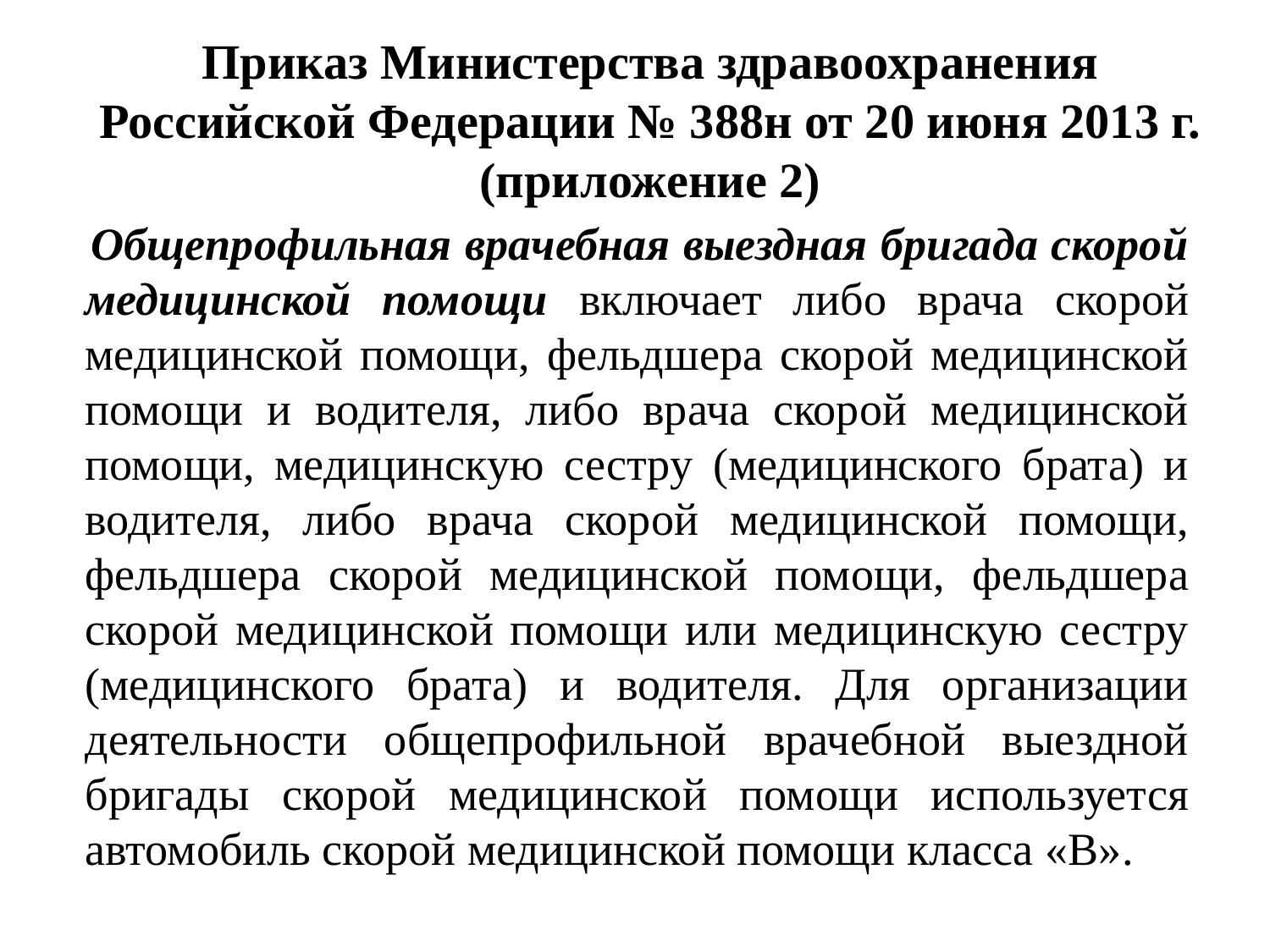

# Приказ Министерства здравоохранения Российской Федерации № 388н от 20 июня 2013 г. (приложение 2)
    Общепрофильная врачебная выездная бригада скорой медицинской помощи включает либо врача скорой медицинской помощи, фельдшера скорой медицинской помощи и водителя, либо врача скорой медицинской помощи, медицинскую сестру (медицинского брата) и водителя, либо врача скорой медицинской помощи, фельдшера скорой медицинской помощи, фельдшера скорой медицинской помощи или медицинскую сестру (медицинского брата) и водителя. Для организации деятельности общепрофильной врачебной выездной бригады скорой медицинской помощи используется автомобиль скорой медицинской помощи класса «B».